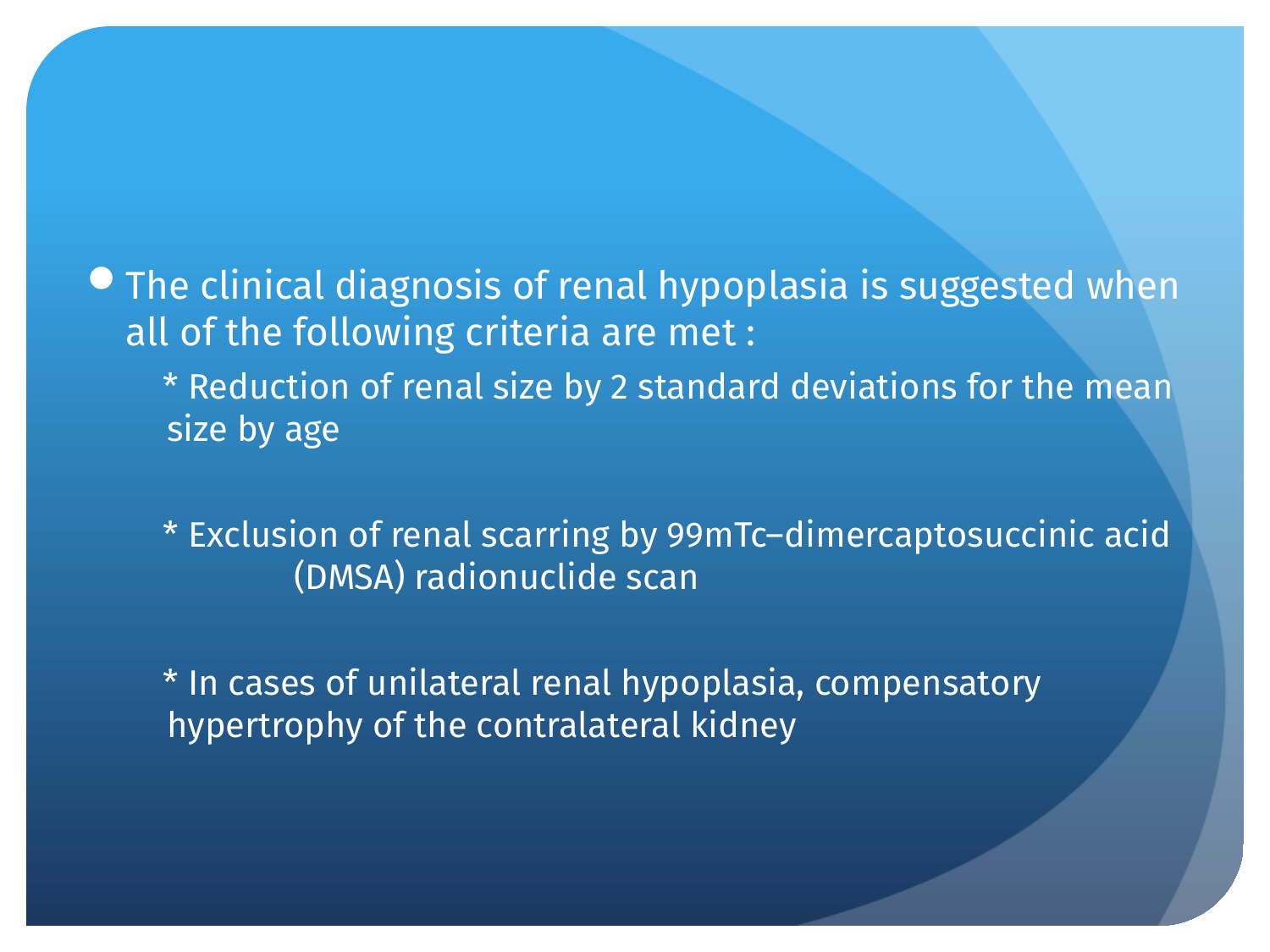

#
The clinical diagnosis of renal hypoplasia is suggested when all of the following criteria are met :
    * Reduction of renal size by 2 standard deviations for the mean 	size by age

    * Exclusion of renal scarring by 99mTc–dimercaptosuccinic acid     	(DMSA) radionuclide scan

    * In cases of unilateral renal hypoplasia, compensatory 	hypertrophy of the contralateral kidney